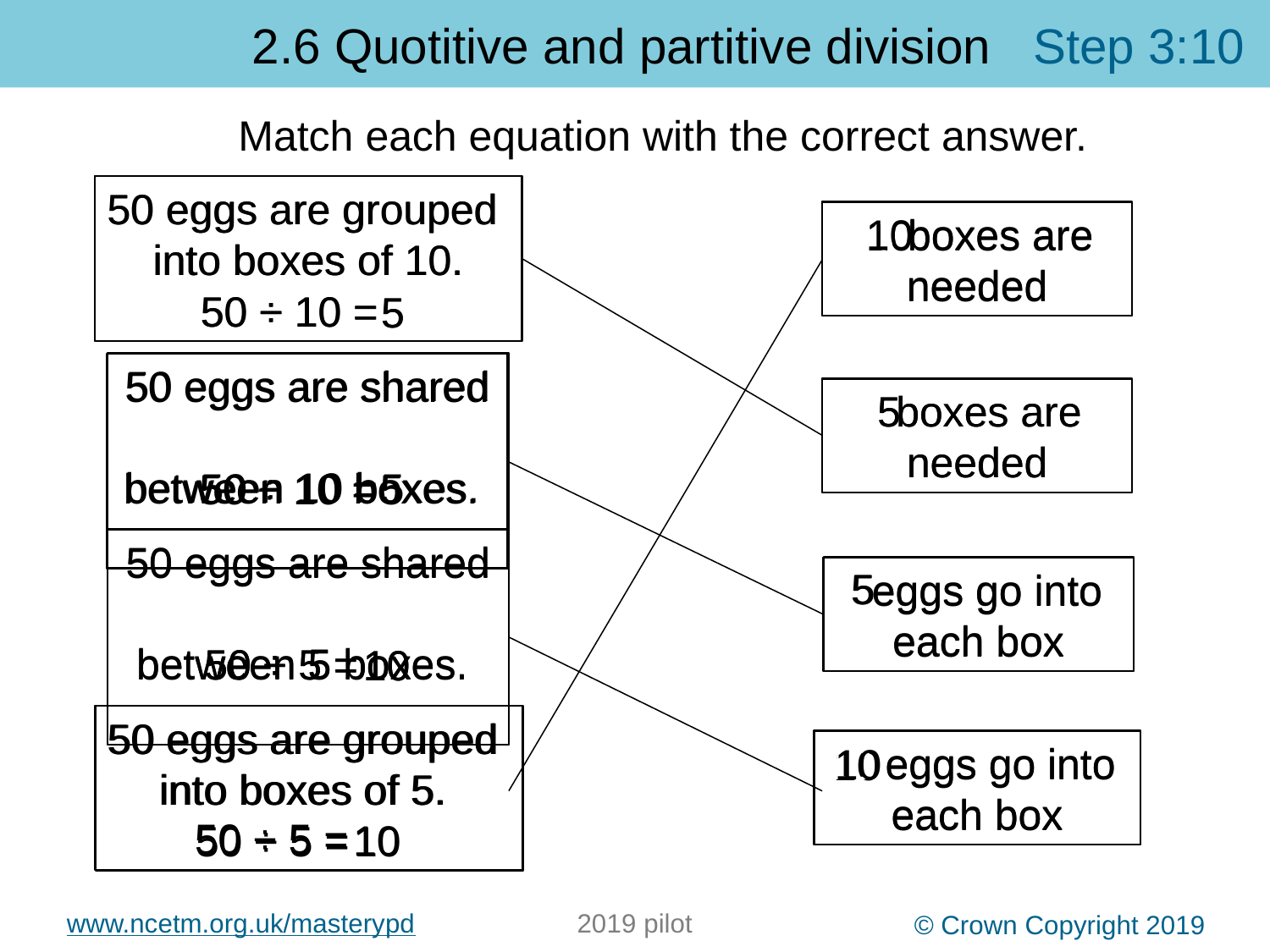

2.6 Quotitive and partitive division   Step 3:10
Match each equation with the correct answer.
50 eggs are grouped
into boxes of 10.
50 eggs are grouped
into boxes of 10.
10 boxes are
needed
10
10 boxes are
needed
10
50 ÷ 10 =
50 ÷ 10 =
5
5
50 eggs are shared
between 10 boxes.
50 eggs are shared
between 10 boxes.
5 boxes are
needed
5
5 boxes are
needed
5
50 ÷ 10 =
5
50 ÷ 10 =
5
50 eggs are shared
between 5 boxes.
50 eggs are shared
between 5 boxes.
5
5
   eggs go into  each box
   eggs go into
each box
50 ÷ 5 =
50 ÷ 5 =
10
10
50 eggs are grouped
into boxes of 5.
50 eggs are grouped
into boxes of 5.
10 eggs go into
each box
10 eggs go into
each box
10
10
50 ÷ 5 =
10
10
50 ÷ 5 =